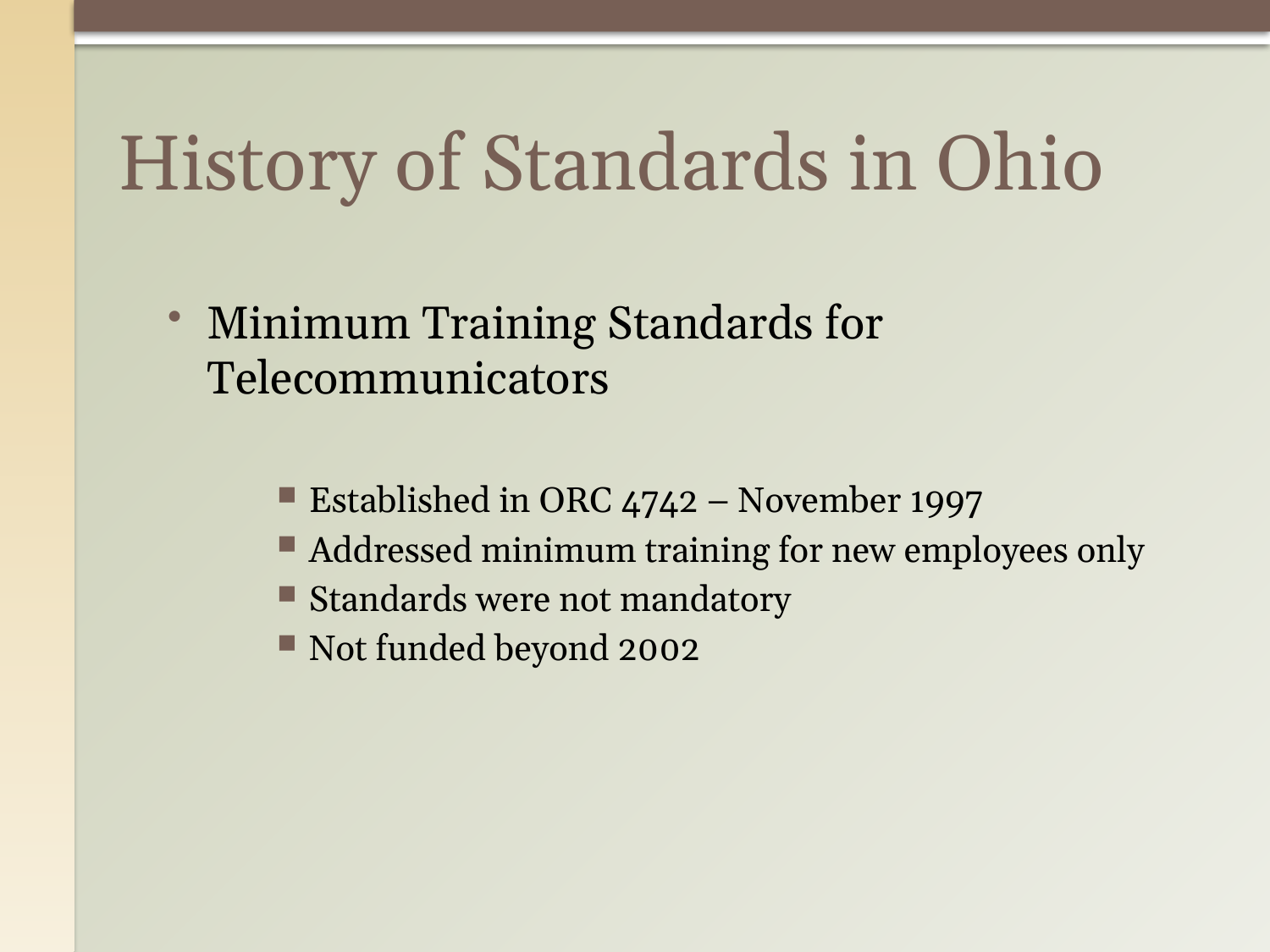

# History of Standards in Ohio

Minimum Training Standards for Telecommunicators

Established in ORC 4742 – November 1997
Addressed minimum training for new employees only
Standards were not mandatory
Not funded beyond 2002